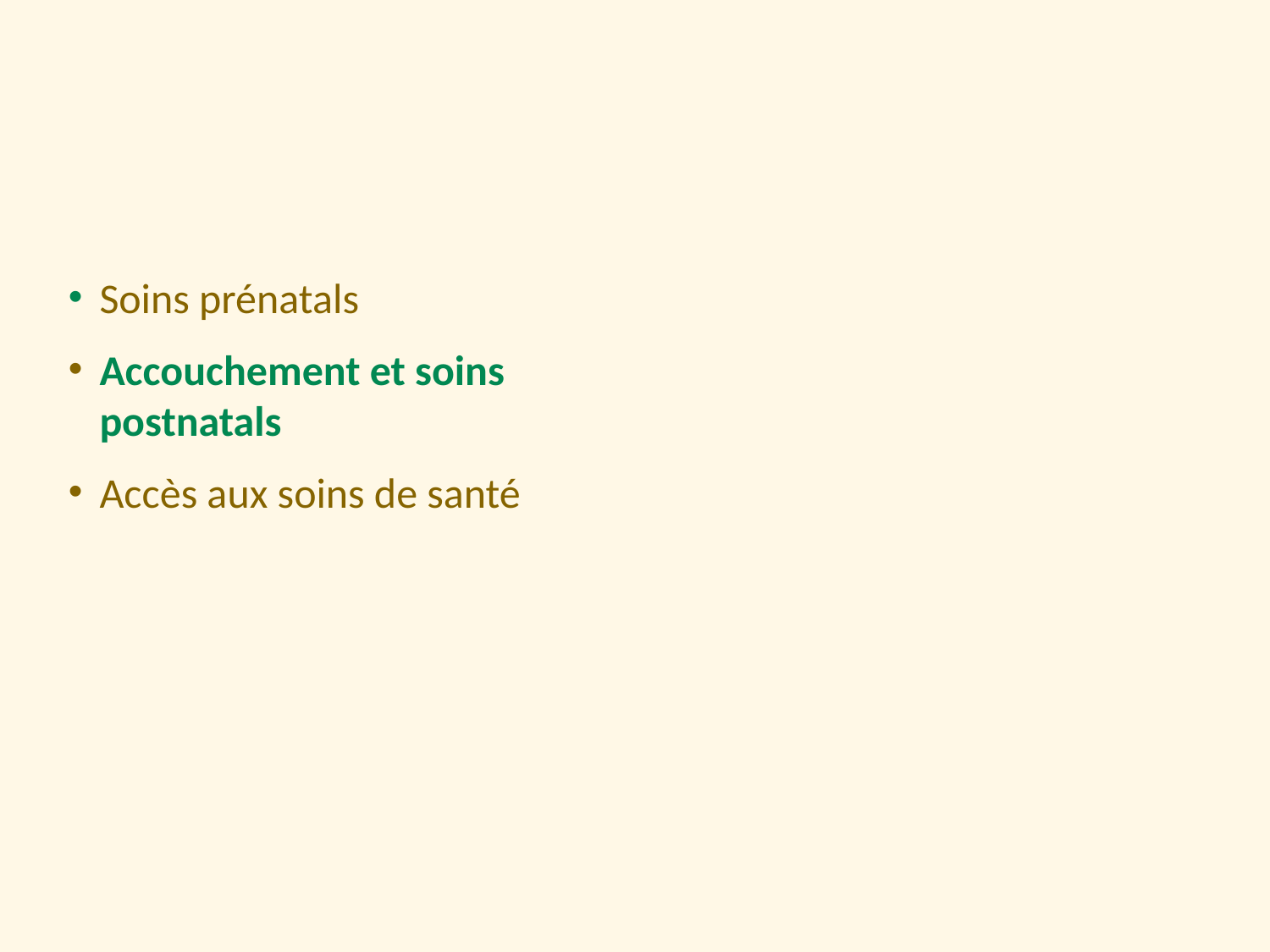

Soins prénatals
Accouchement et soins postnatals
Accès aux soins de santé